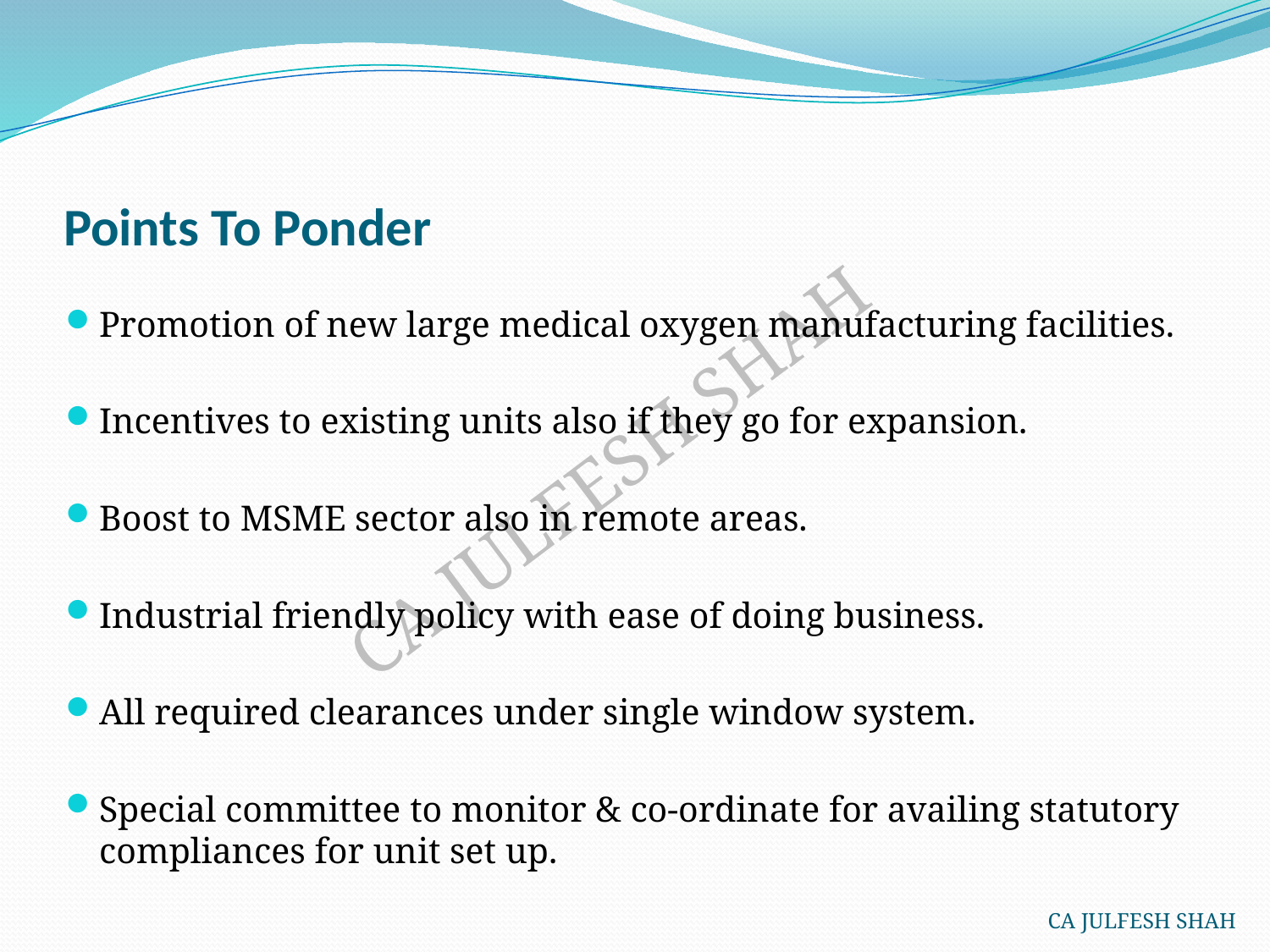

# Points To Ponder
Promotion of new large medical oxygen manufacturing facilities.

Incentives to existing units also if they go for expansion.

Boost to MSME sector also in remote areas.

Industrial friendly policy with ease of doing business.

All required clearances under single window system.

Special committee to monitor & co-ordinate for availing statutory compliances for unit set up.

CA JULFESH SHAH